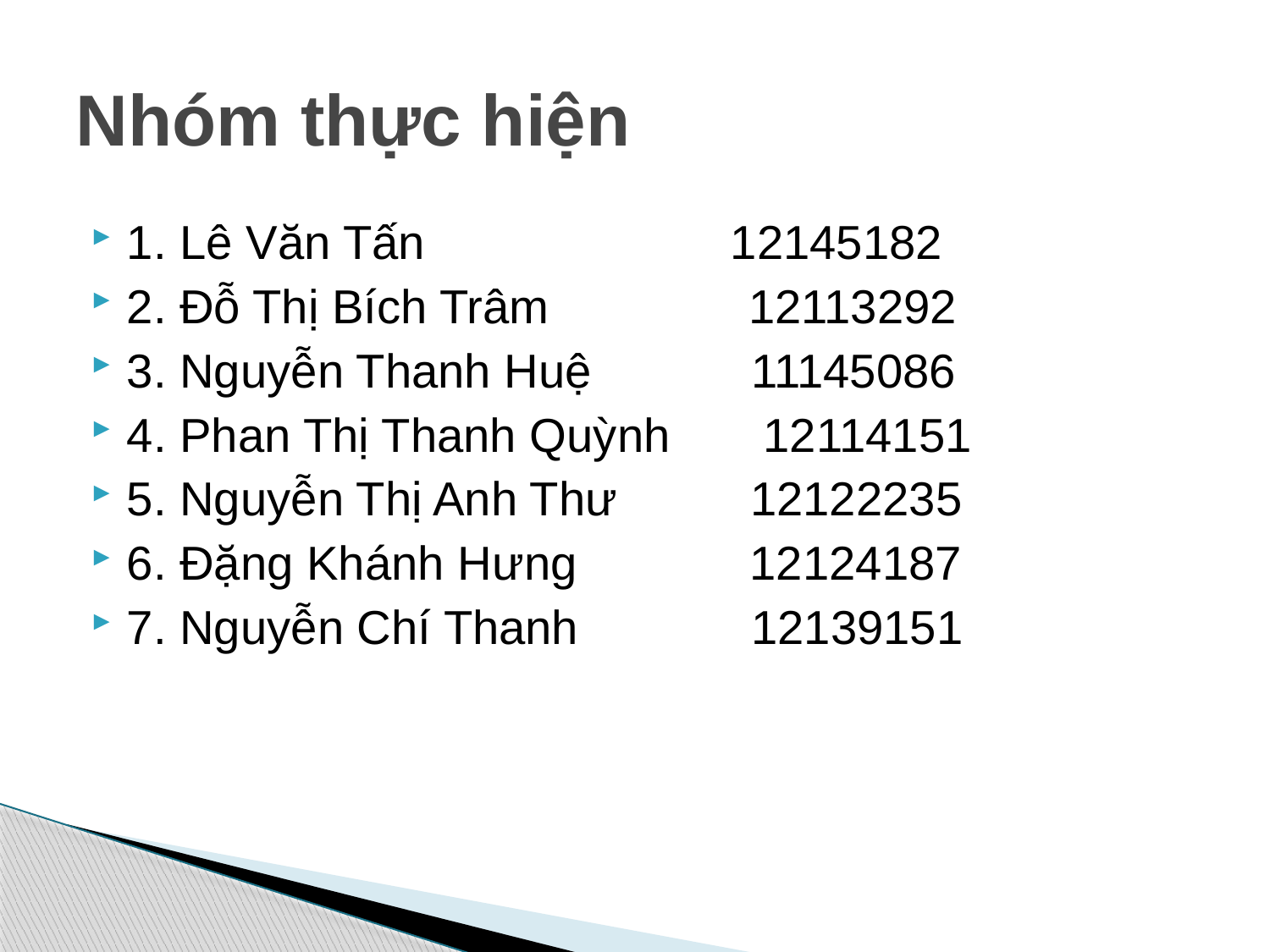

# Nhóm thực hiện
1. Lê Văn Tấn                       12145182
2. Đỗ Thị Bích Trâm               12113292
3. Nguyễn Thanh Huệ            11145086
4. Phan Thị Thanh Quỳnh       12114151
5. Nguyễn Thị Anh Thư          12122235
6. Đặng Khánh Hưng             12124187
7. Nguyễn Chí Thanh             12139151